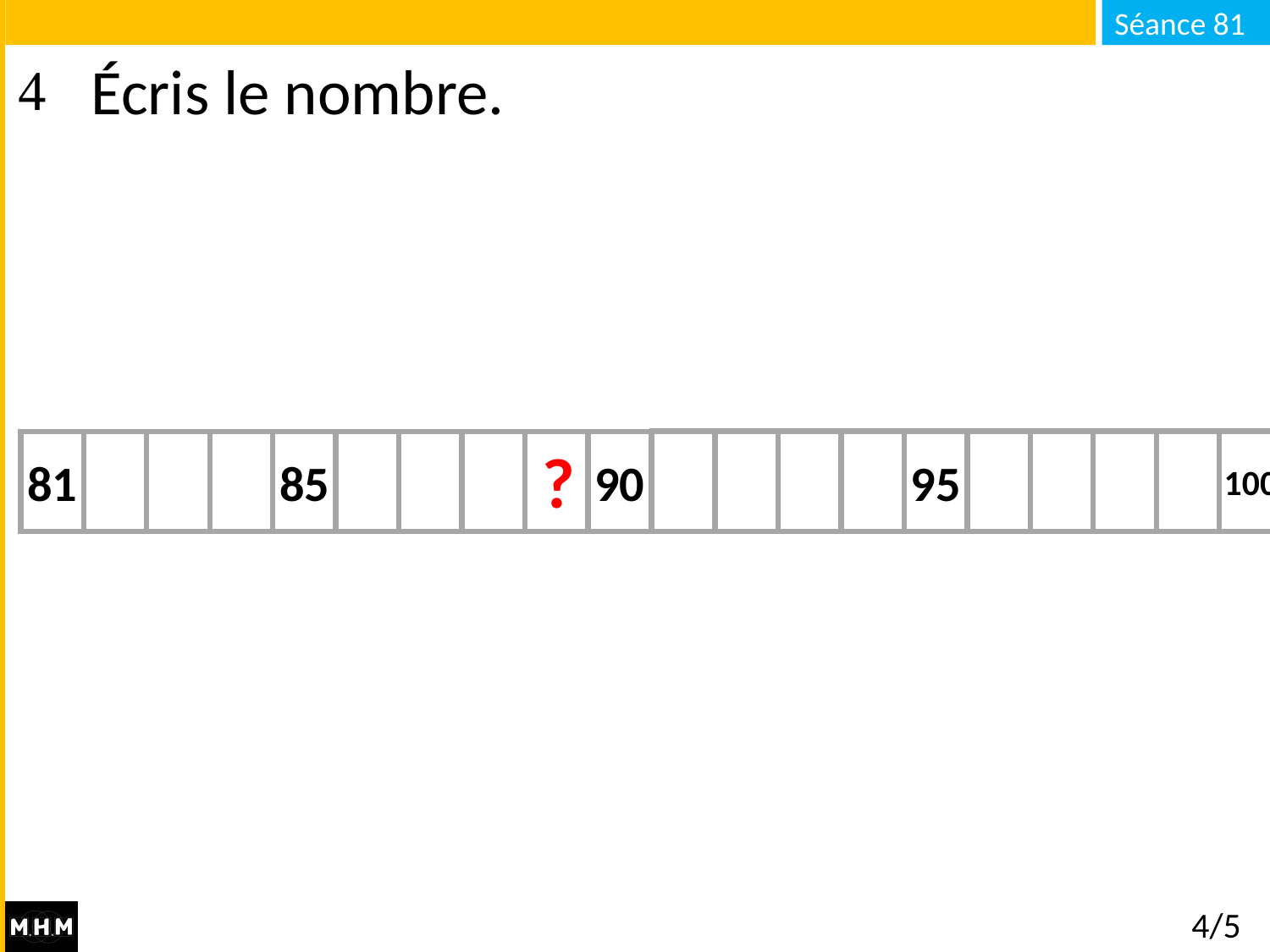

# Écris le nombre.
?

95

100

81

85

90

4/5